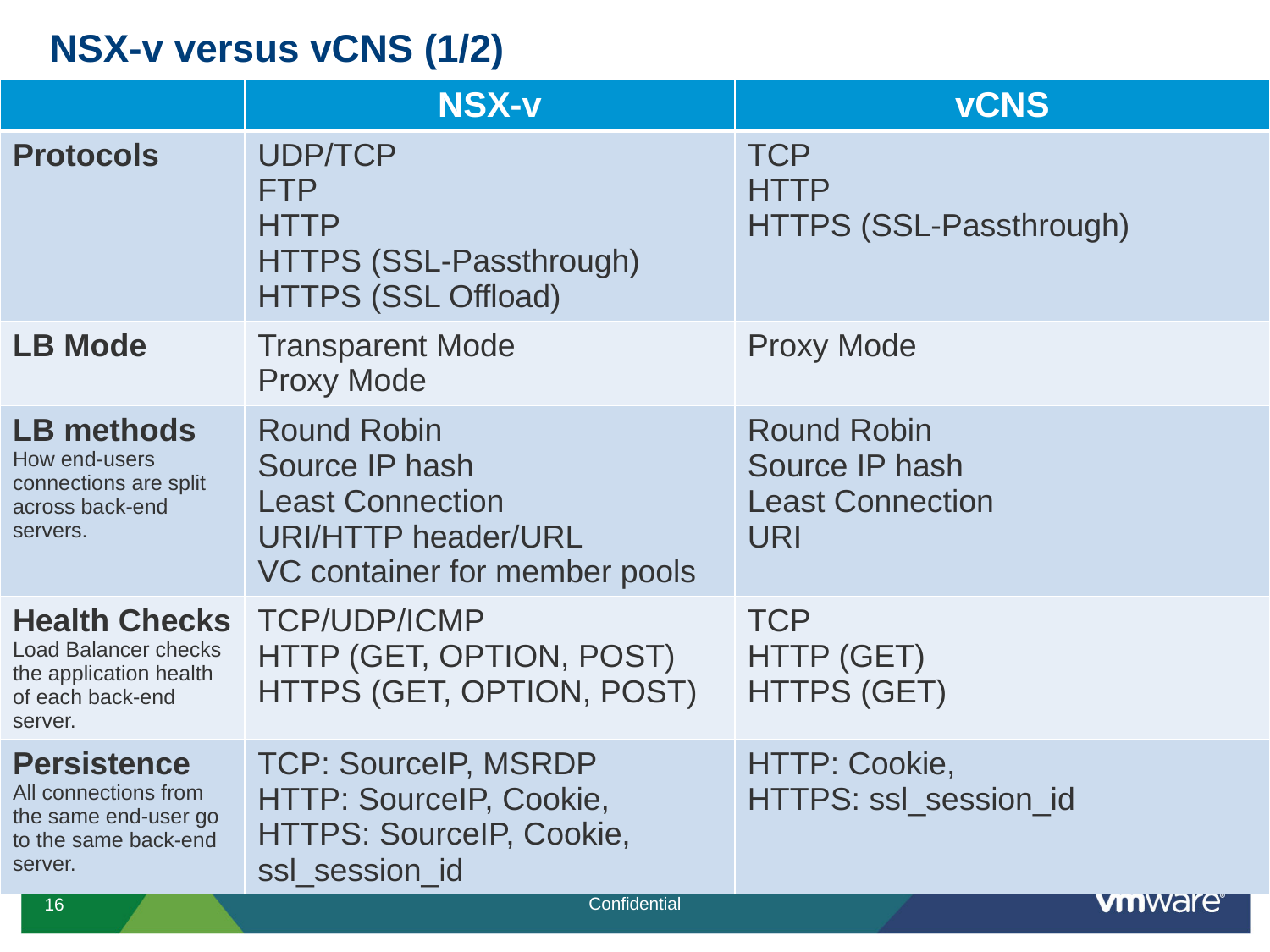

# NSX-v versus vCNS (1/2)
|  | NSX-v | vCNS |
| --- | --- | --- |
| Protocols | UDP/TCP FTP HTTP HTTPS (SSL-Passthrough) HTTPS (SSL Offload) | TCP HTTP HTTPS (SSL-Passthrough) |
| LB Mode | Transparent Mode Proxy Mode | Proxy Mode |
| LB methods How end-users connections are split across back-end servers. | Round Robin Source IP hash Least Connection URI/HTTP header/URL VC container for member pools | Round Robin Source IP hash Least Connection URI |
| Health Checks Load Balancer checks the application health of each back-end server. | TCP/UDP/ICMP HTTP (GET, OPTION, POST) HTTPS (GET, OPTION, POST) | TCP HTTP (GET) HTTPS (GET) |
| Persistence All connections from the same end-user go to the same back-end server. | TCP: SourceIP, MSRDP HTTP: SourceIP, Cookie, HTTPS: SourceIP, Cookie, ssl\_session\_id | HTTP: Cookie, HTTPS: ssl\_session\_id |